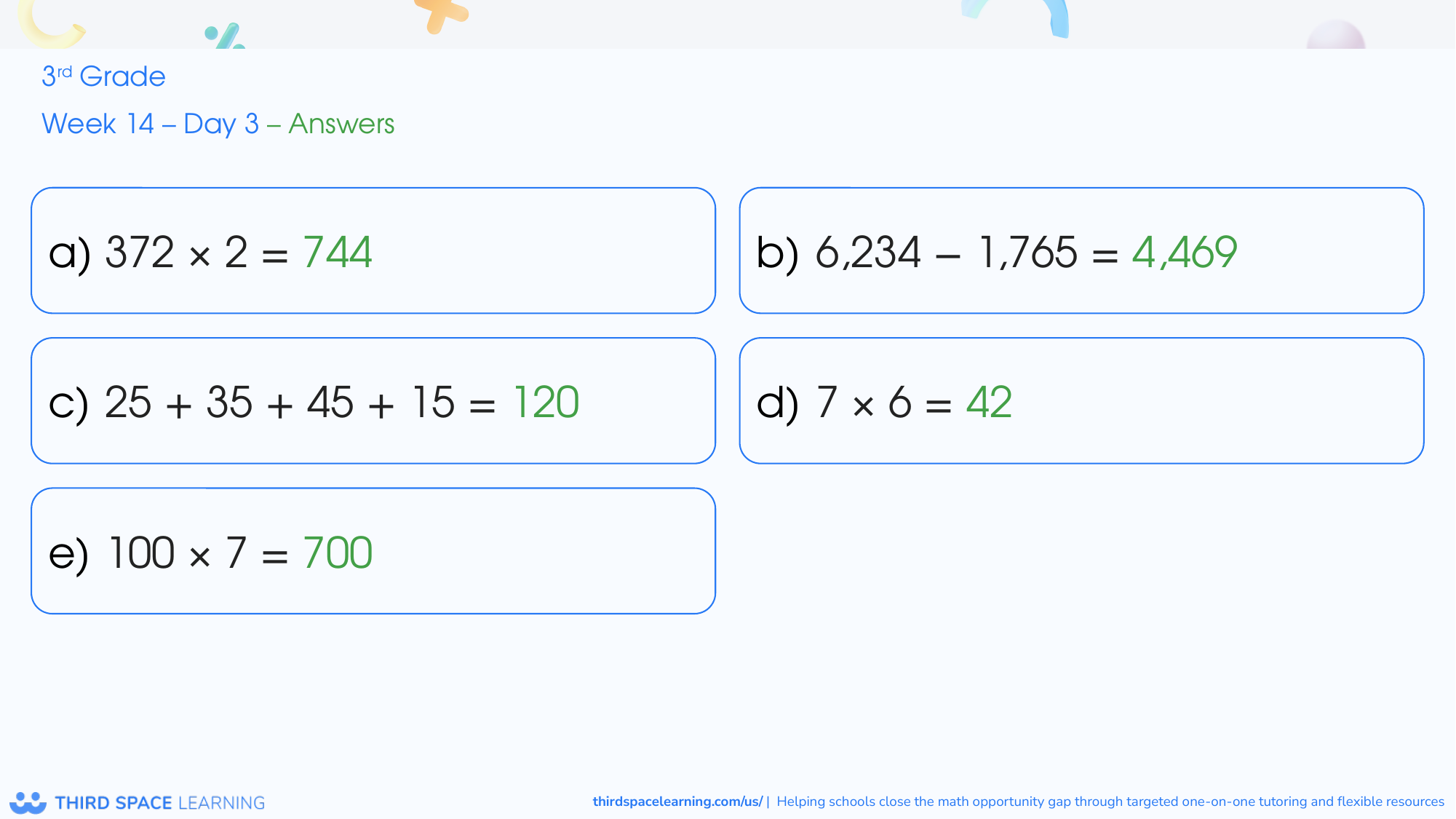

3rd Grade
Week 14 – Day 3 – Answers
372 × 2 = 744
6,234 − 1,765 = 4,469
25 + 35 + 45 + 15 = 120
7 × 6 = 42
100 × 7 = 700